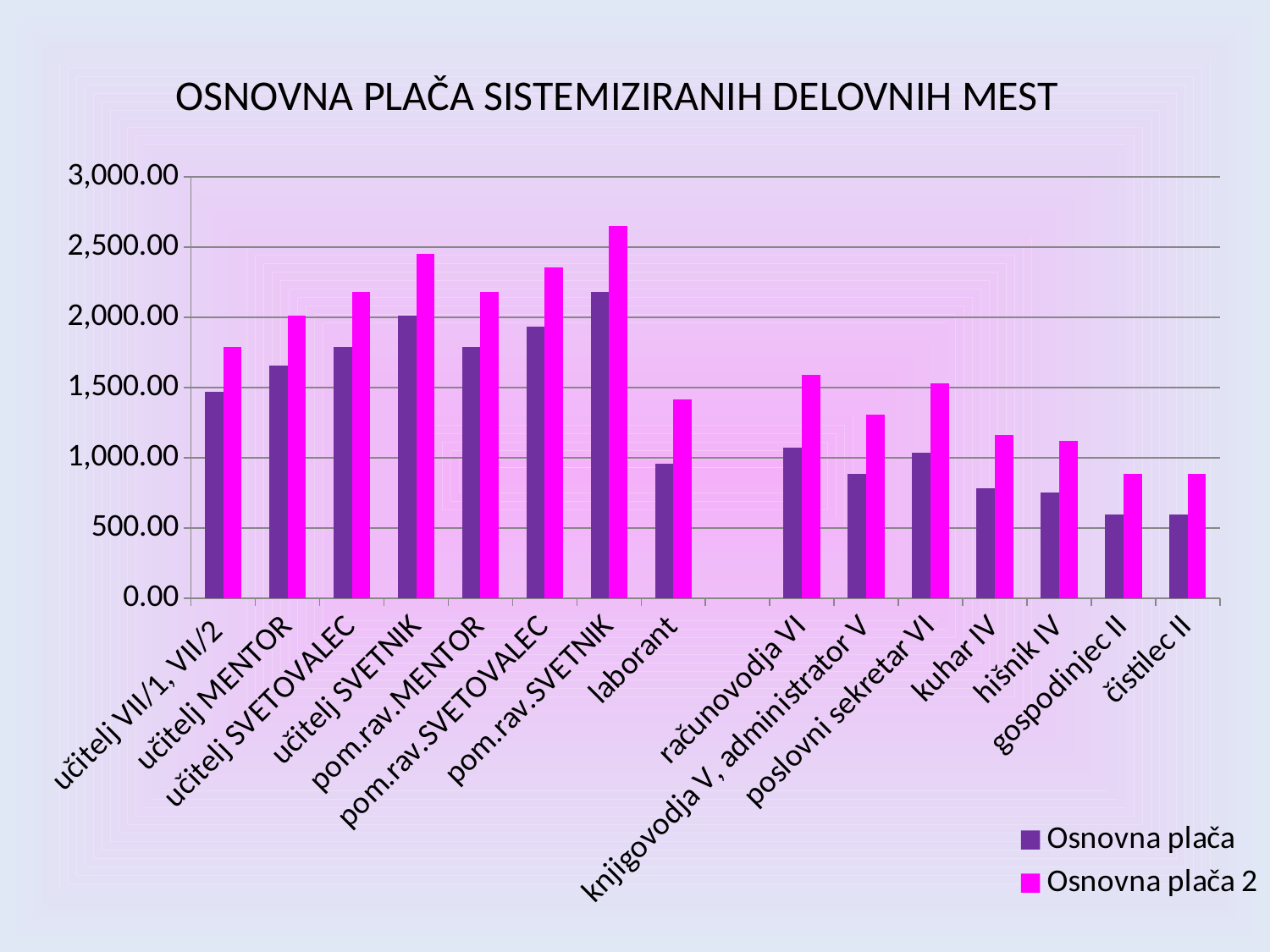

# OSNOVNA PLAČA SISTEMIZIRANIH DELOVNIH MEST

### Chart

| Category | Osnovna plača | Osnovna plača 2 |
|---|---|---|
| učitelj VII/1, VII/2  | 1472.13 | 1791.06 |
| učitelj MENTOR | 1655.93 | 2014.7 |
| učitelj SVETOVALEC | 1791.06 | 2179.12 |
| učitelj SVETNIK | 2014.7 | 2451.2 |
| pom.rav.MENTOR | 1791.06 | 2179.12 |
| pom.rav.SVETOVALEC | 1937.21 | 2356.91 |
| pom.rav.SVETNIK | 2179.12 | 2651.21 |
| laborant | 956.27 | 1415.51 |
|  | None | None |
| računovodja VI | 1075.67 | 1592.25 |
| knjigovodja V, administrator V | 884.13 | 1308.71 |
| poslovni sekretar VI | 1034.3 | 1531.02 |
| kuhar IV | 785.98 | 1163.45 |
| hišnik IV | 755.75 | 1118.69 |
| gospodinjec II | 597.27 | 884.13 |
| čistilec II | 597.27 | 884.13 |